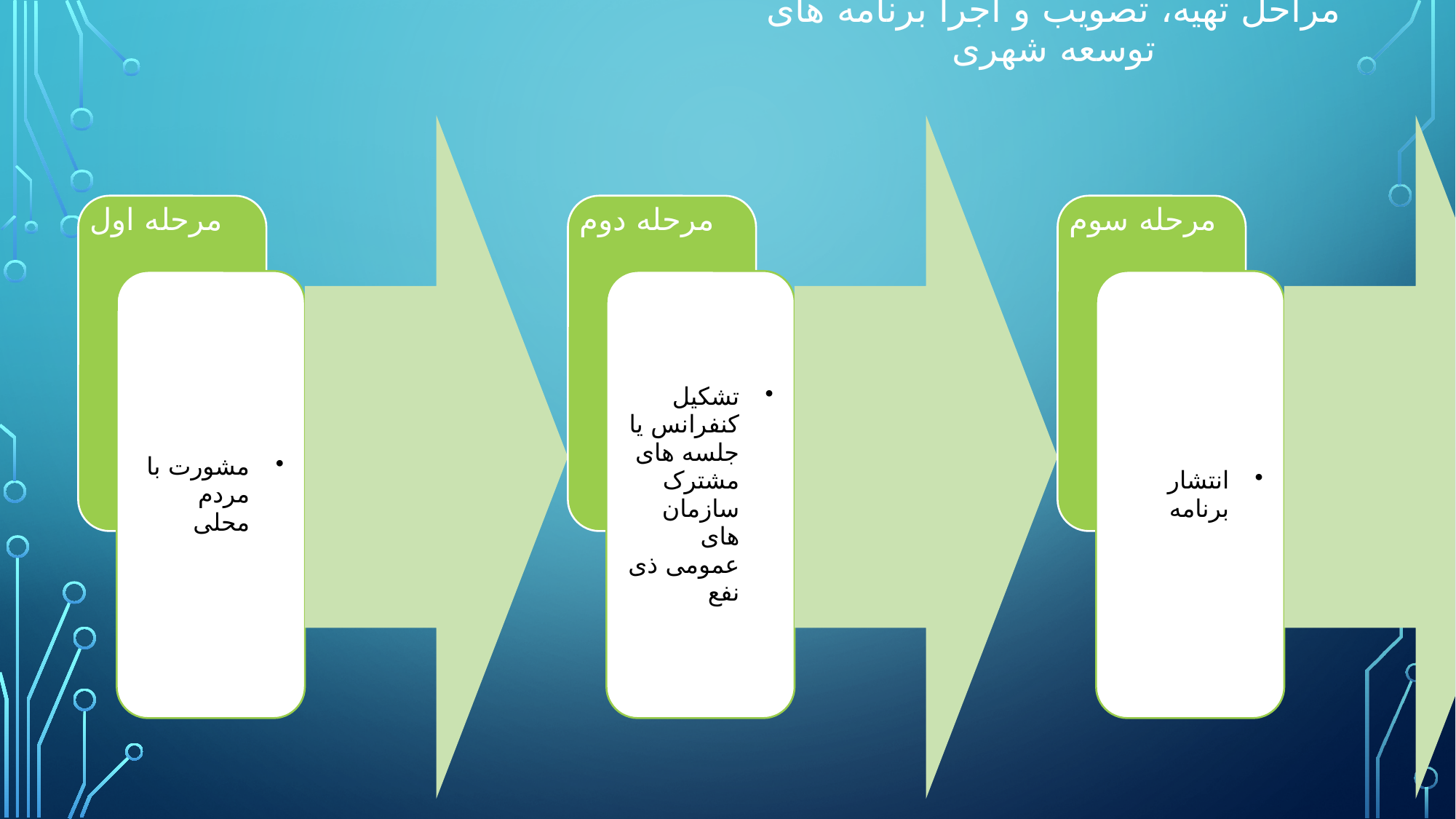

# مراحل تهیه، تصویب و اجرا برنامه های توسعه شهری
مرحله اول
مشورت با مردم محلی
مرحله دوم
تشکیل کنفرانس یا جلسه های مشترک سازمان های عمومی ذی نفع
مرحله سوم
انتشار برنامه